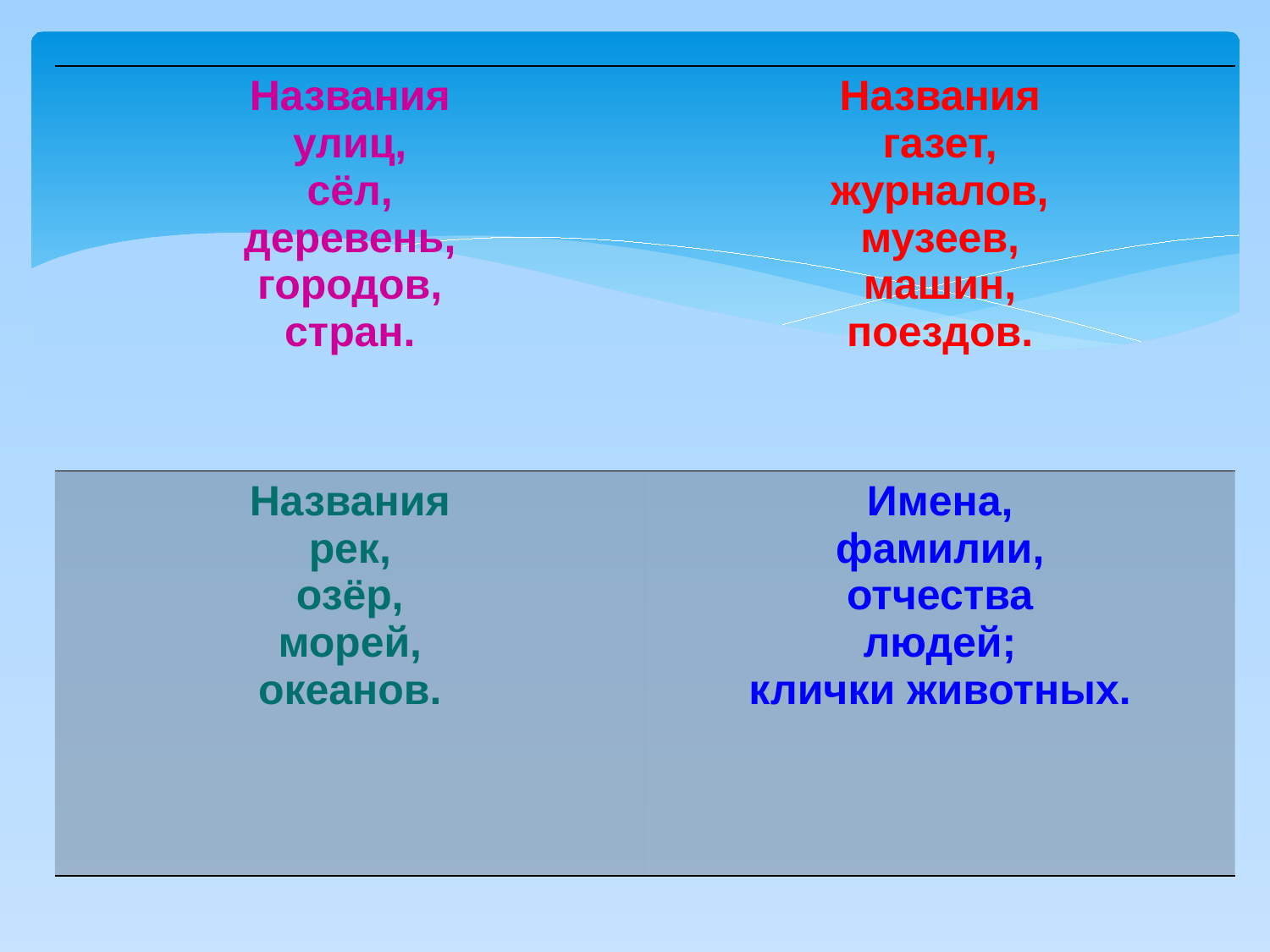

#
| Названия улиц, сёл, деревень, городов, стран. | Названия газет, журналов, музеев, машин, поездов. |
| --- | --- |
| Названия рек, озёр, морей, океанов. | Имена, фамилии, отчества людей; клички животных. |